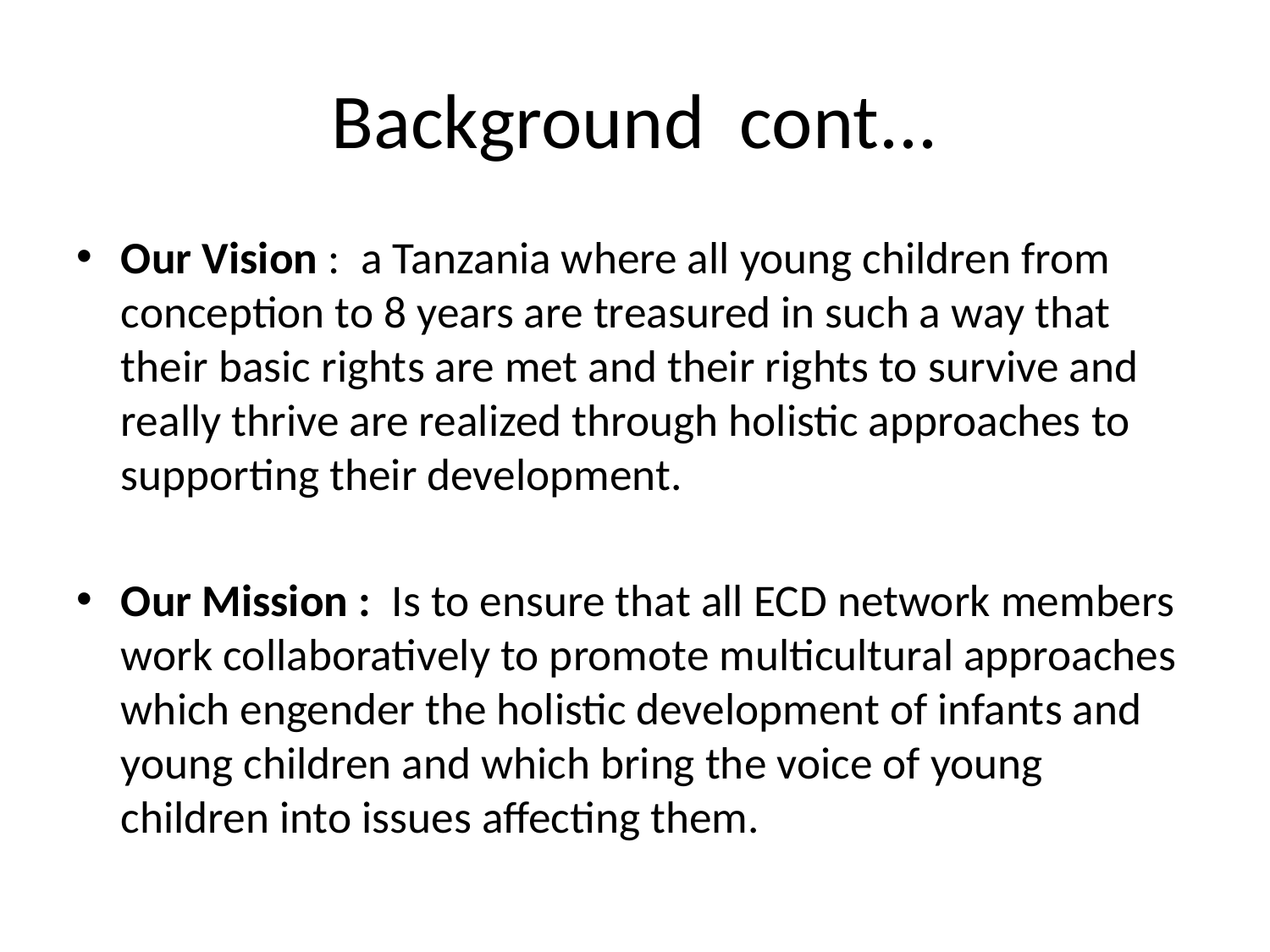

# Background  cont...
Our Vision :  a Tanzania where all young children from conception to 8 years are treasured in such a way that their basic rights are met and their rights to survive and really thrive are realized through holistic approaches to supporting their development.

Our Mission :  Is to ensure that all ECD network members work collaboratively to promote multicultural approaches which engender the holistic development of infants and young children and which bring the voice of young children into issues affecting them.